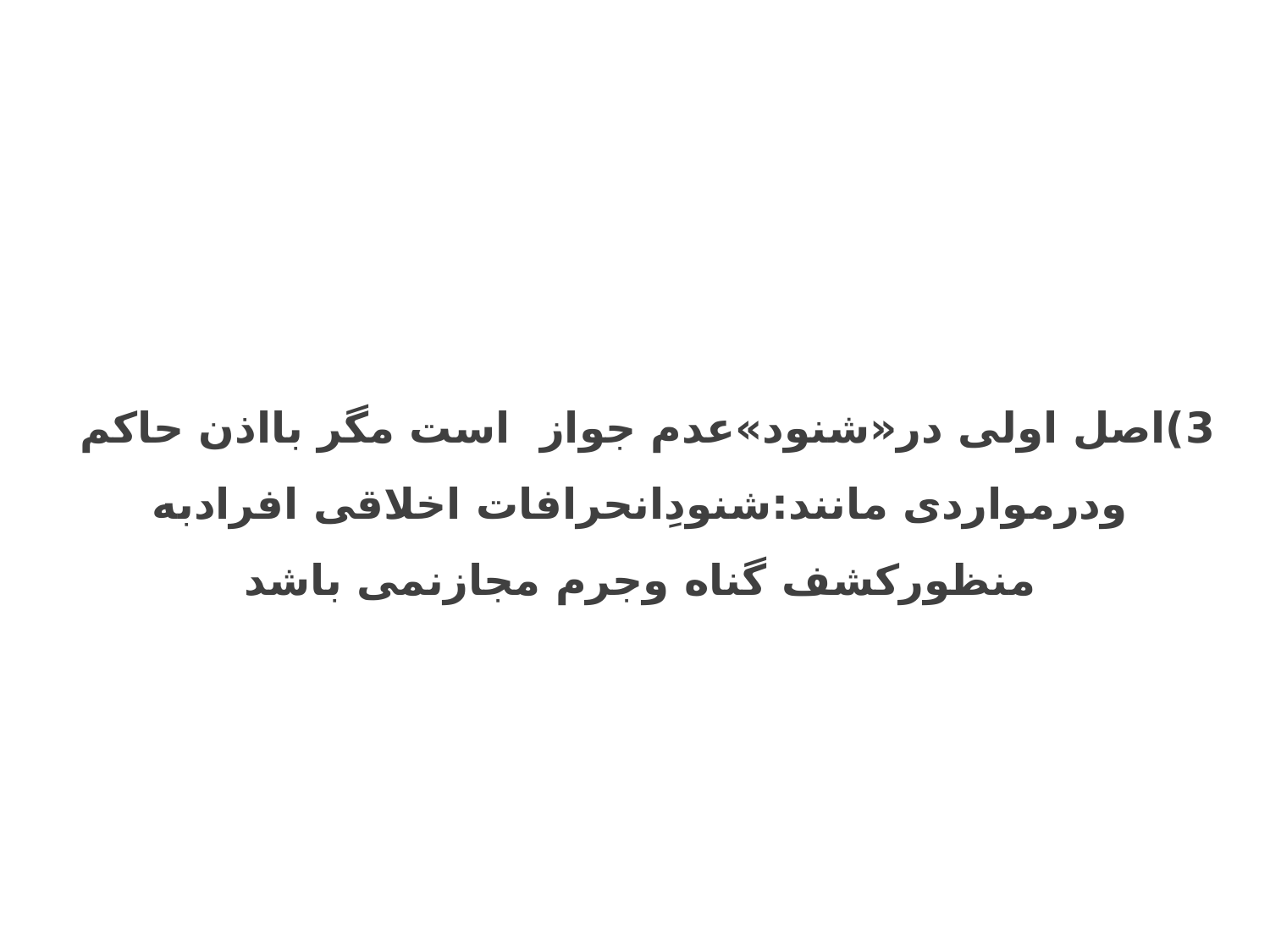

3)اصل اولی در«شنود»عدم جواز  است مگر بااذن حاکم
ودرمواردی مانند:شنودِانحرافات اخلاقی افرادبه منظورکشف گناه وجرم مجازنمی باشد